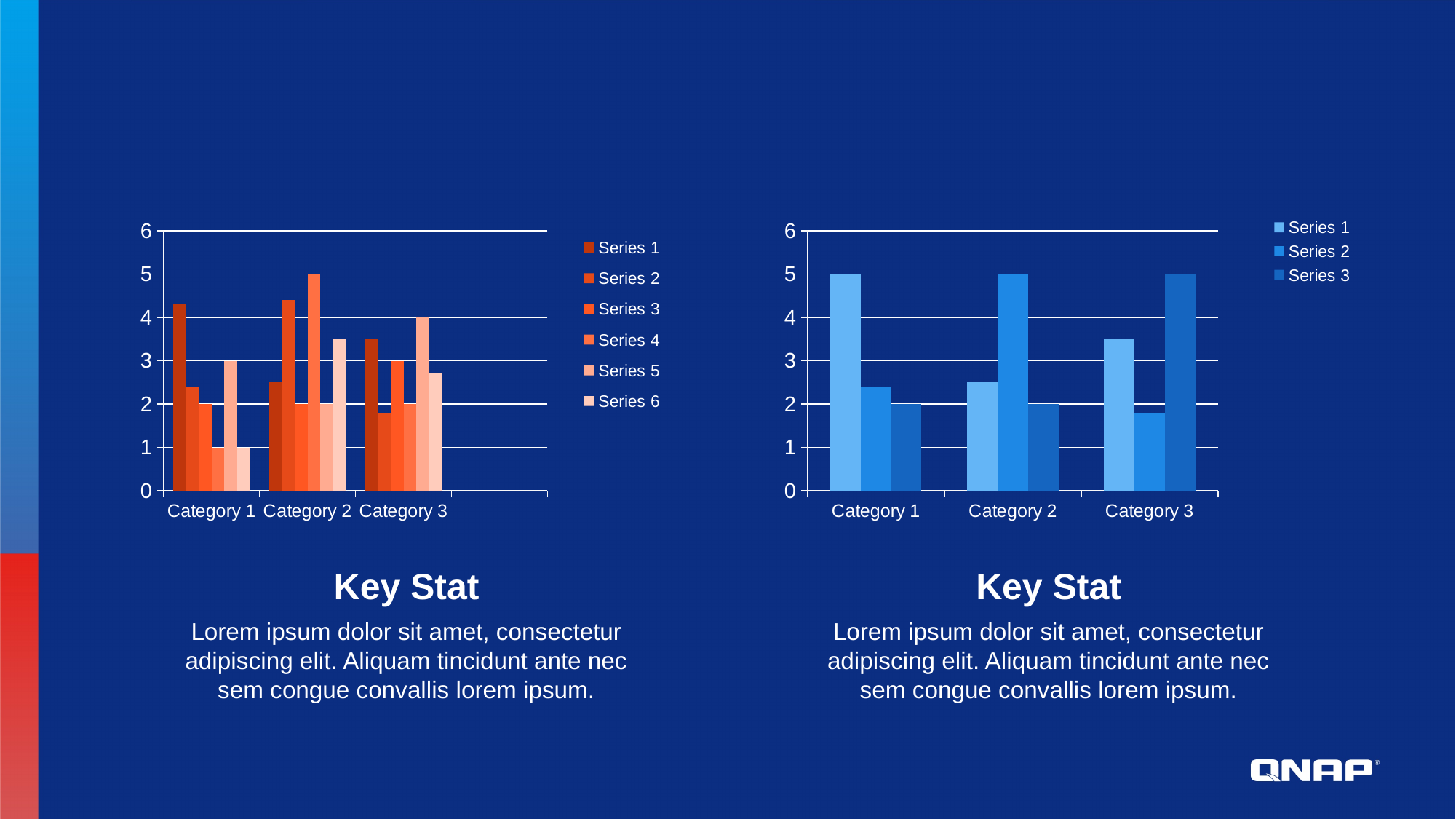

#

### Chart

| Category | Series 1 | Series 2 | Series 3 | Series 4 | Series 5 | Series 6 |
|---|---|---|---|---|---|---|
| Category 1 | 4.3 | 2.4 | 2.0 | 1.0 | 3.0 | 1.0 |
| Category 2 | 2.5 | 4.4 | 2.0 | 5.0 | 2.0 | 3.5 |
| Category 3 | 3.5 | 1.8 | 3.0 | 2.0 | 4.0 | 2.7 |

### Chart

| Category | Series 1 | Series 2 | Series 3 |
|---|---|---|---|
| Category 1 | 5.0 | 2.4 | 2.0 |
| Category 2 | 2.5 | 5.0 | 2.0 |
| Category 3 | 3.5 | 1.8 | 5.0 |
Key Stat
Key Stat
Lorem ipsum dolor sit amet, consectetur adipiscing elit. Aliquam tincidunt ante nec sem congue convallis lorem ipsum.
Lorem ipsum dolor sit amet, consectetur adipiscing elit. Aliquam tincidunt ante nec sem congue convallis lorem ipsum.